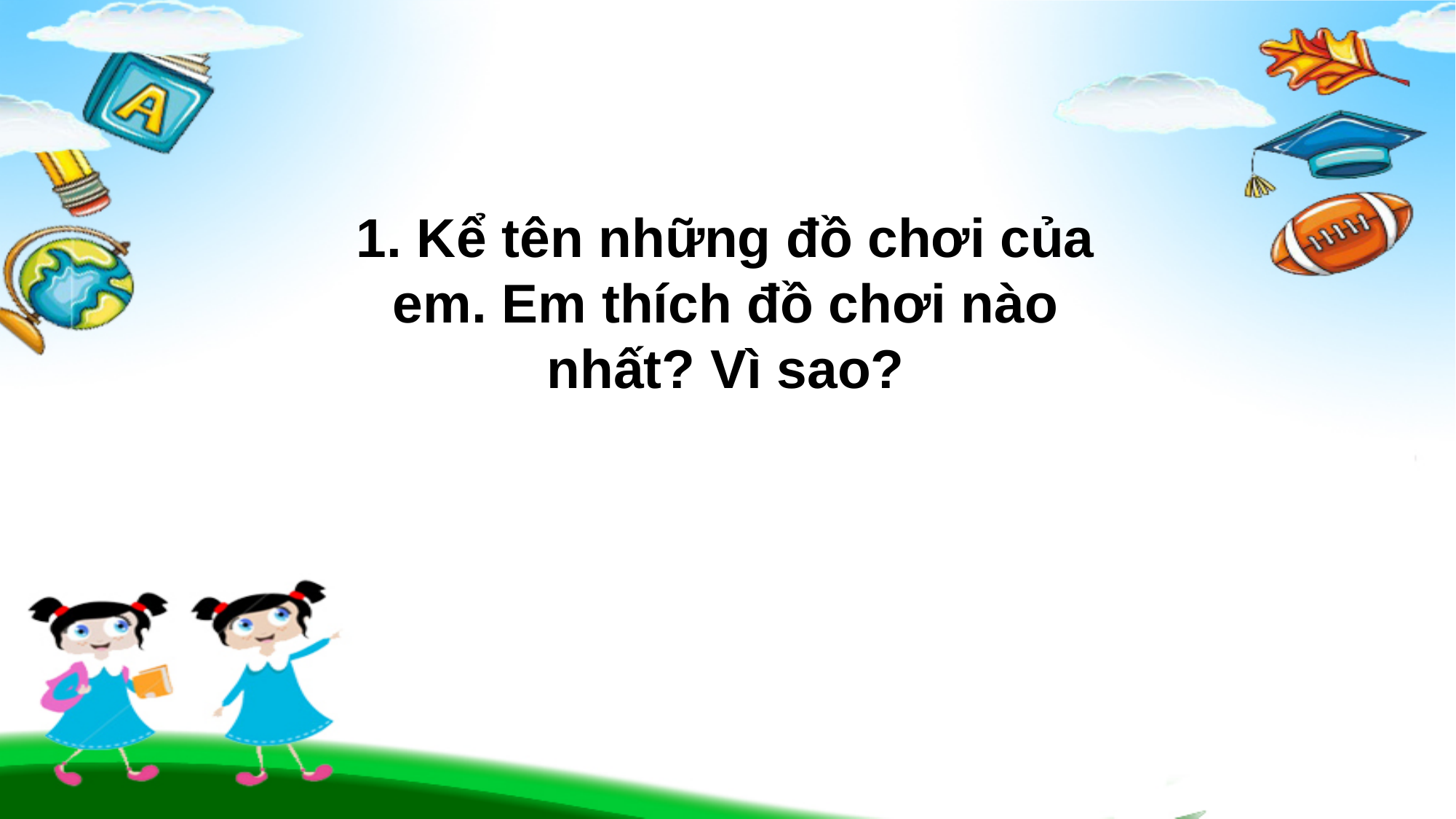

1. Kể tên những đồ chơi của em. Em thích đồ chơi nào nhất? Vì sao?